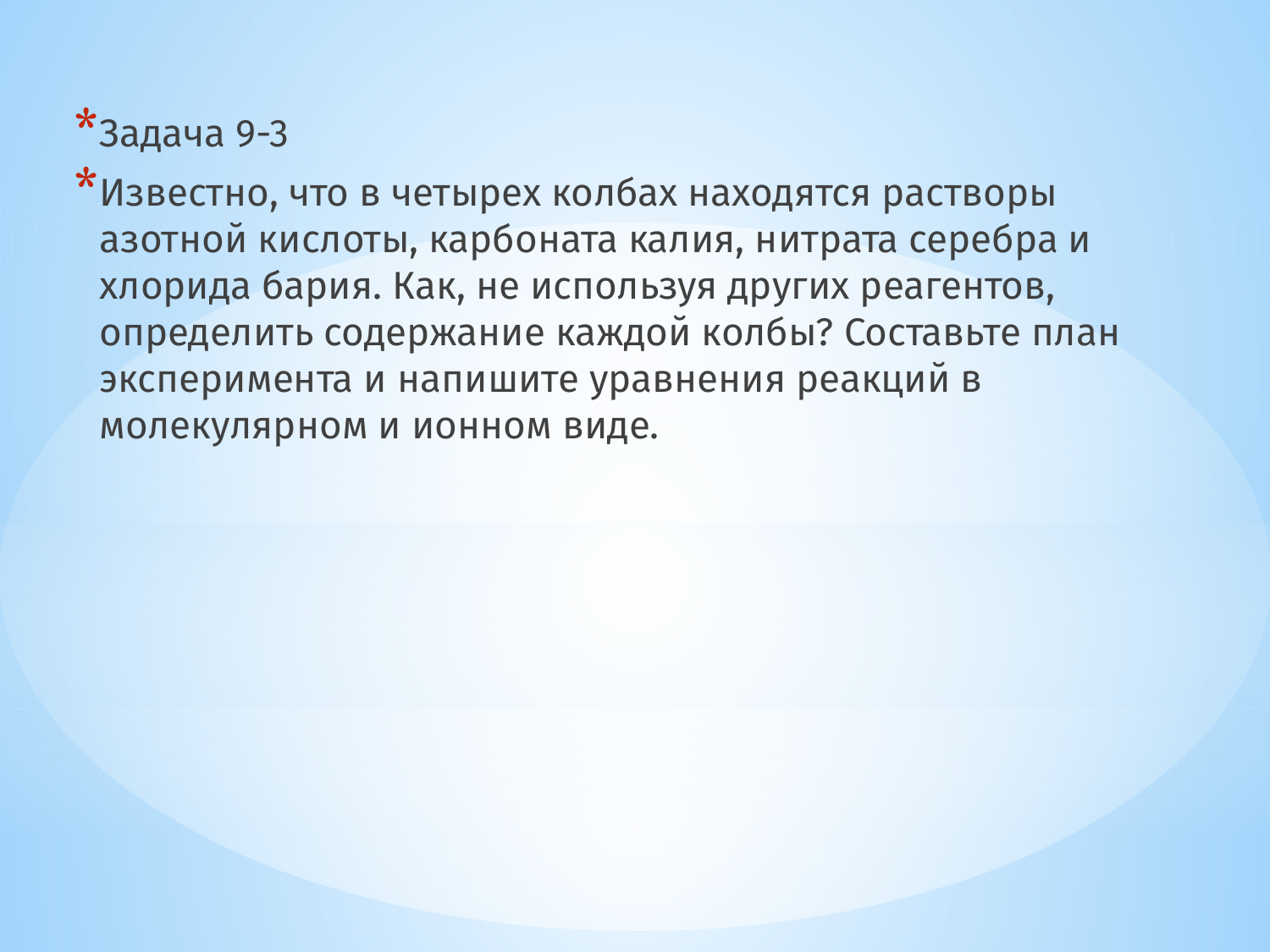

Задача 9-3
Известно, что в четырех колбах находятся растворы азотной кислоты, карбоната калия, нитрата серебра и хлорида бария. Как, не используя других реагентов, определить содержание каждой колбы? Составьте план эксперимента и напишите уравнения реакций в молекулярном и ионном виде.